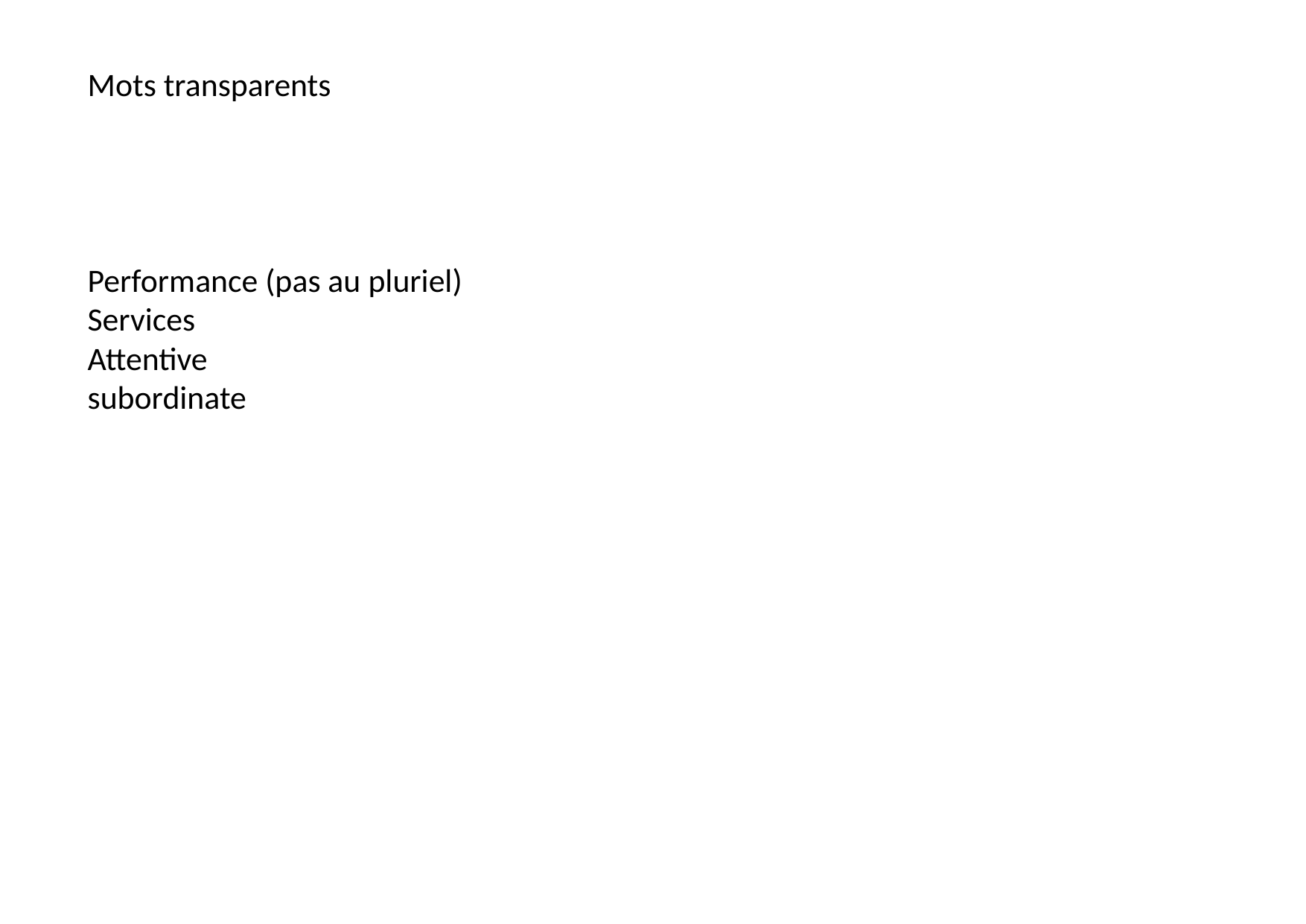

Mots transparents

Performance (pas au pluriel)
Services
Attentive
subordinate